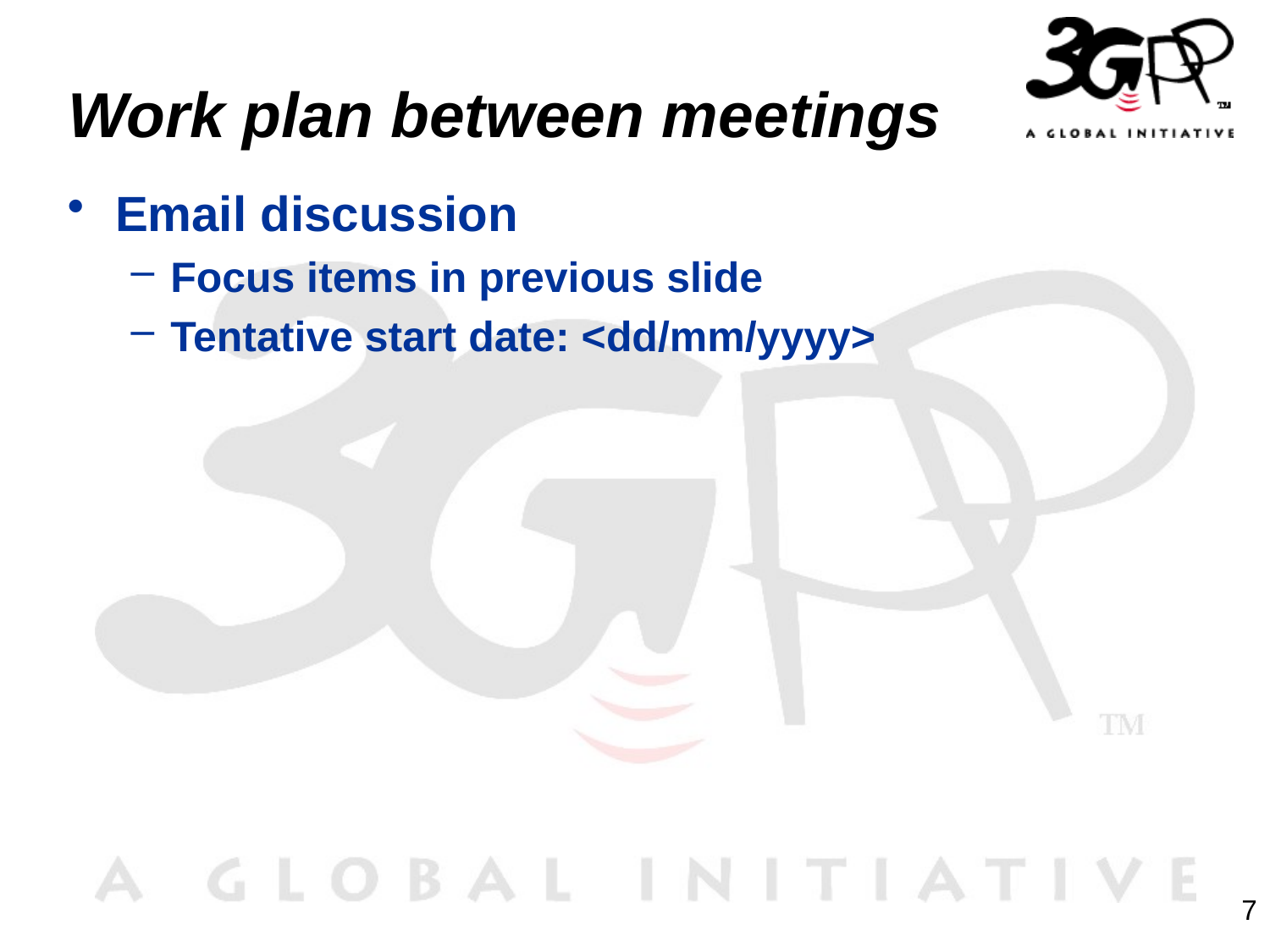

# Work plan between meetings
Email discussion
Focus items in previous slide
Tentative start date: <dd/mm/yyyy>
7